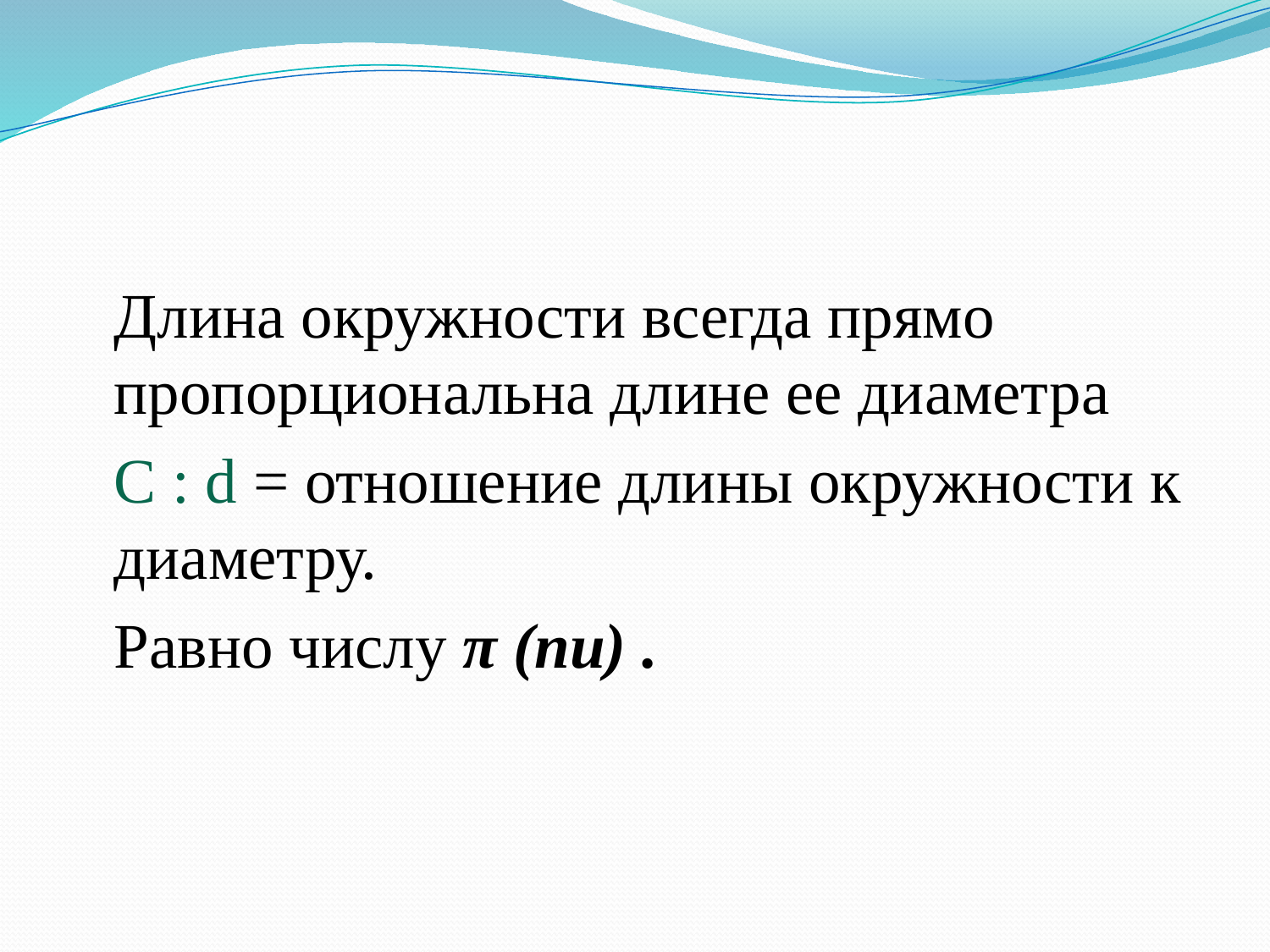

Длина окружности всегда прямо пропорциональна длине ее диаметра
	С : d = отношение длины окружности к диаметру.
	Равно числу π (пи) .